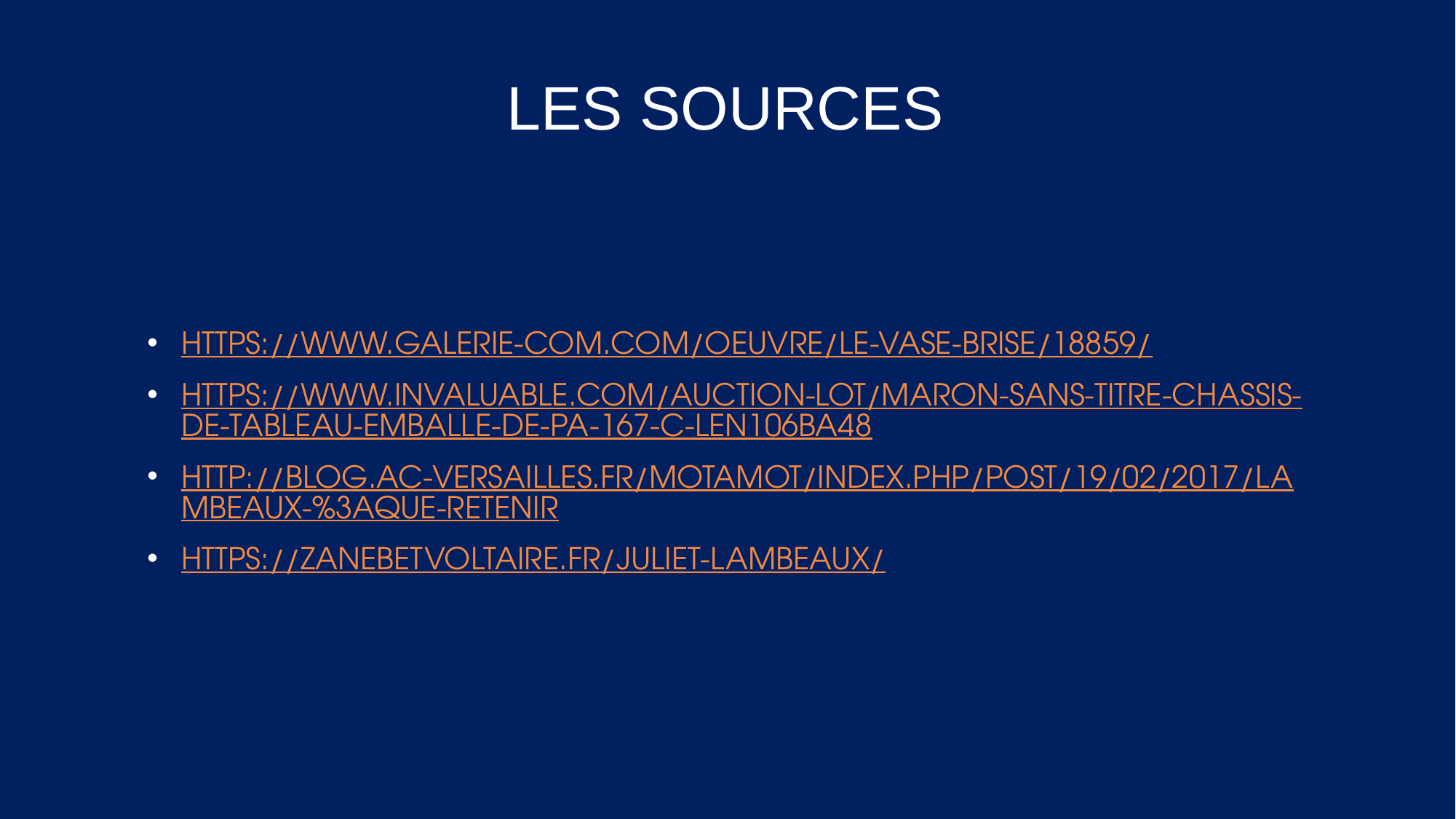

# Les sources
https://www.galerie-com.com/oeuvre/le-vase-brise/18859/
https://www.invaluable.com/auction-lot/maron-sans-titre-chassis-de-tableau-emballe-de-pa-167-c-len106ba48
http://blog.ac-versailles.fr/motamot/index.php/post/19/02/2017/Lambeaux-%3Aque-retenir
https://zanebetvoltaire.fr/juliet-lambeaux/